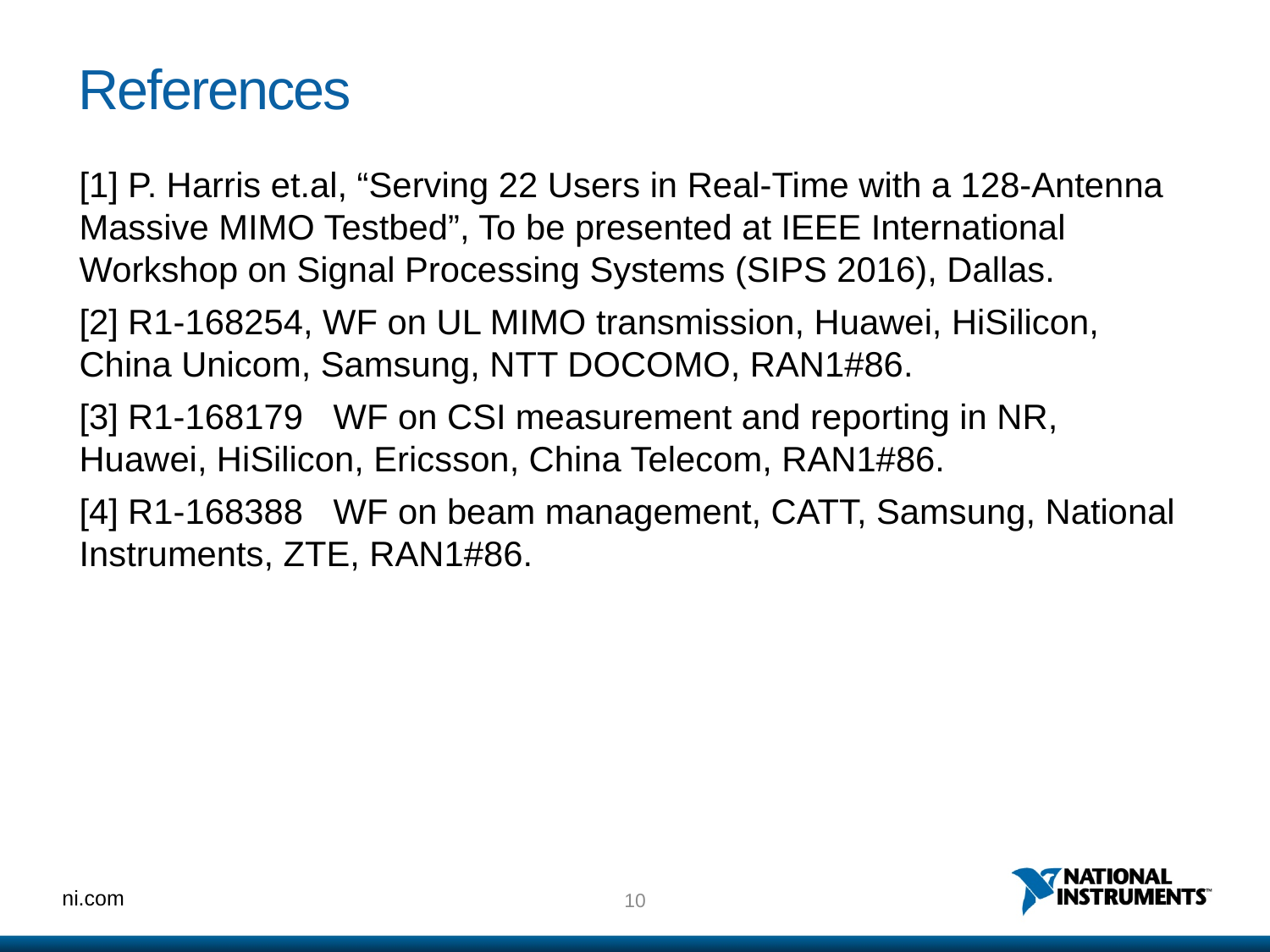

# References
[1] P. Harris et.al, “Serving 22 Users in Real-Time with a 128-Antenna Massive MIMO Testbed”, To be presented at IEEE International Workshop on Signal Processing Systems (SIPS 2016), Dallas.
[2] R1-168254, WF on UL MIMO transmission, Huawei, HiSilicon, China Unicom, Samsung, NTT DOCOMO, RAN1#86.
[3] R1-168179	WF on CSI measurement and reporting in NR, Huawei, HiSilicon, Ericsson, China Telecom, RAN1#86.
[4] R1-168388	WF on beam management, CATT, Samsung, National Instruments, ZTE, RAN1#86.